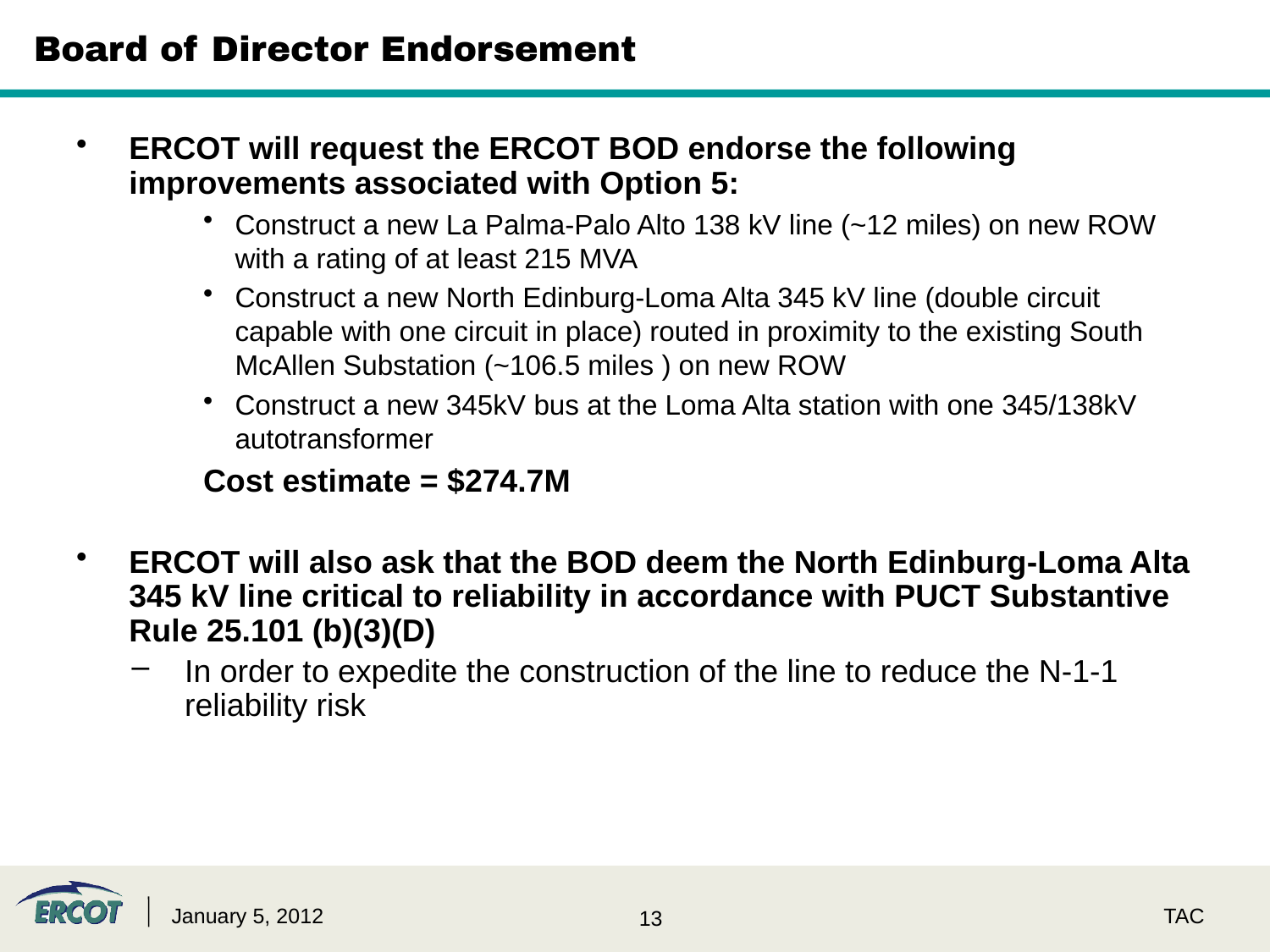

Board of Director Endorsement
ERCOT will request the ERCOT BOD endorse the following improvements associated with Option 5:
Construct a new La Palma-Palo Alto 138 kV line (~12 miles) on new ROW with a rating of at least 215 MVA
Construct a new North Edinburg-Loma Alta 345 kV line (double circuit capable with one circuit in place) routed in proximity to the existing South McAllen Substation (~106.5 miles ) on new ROW
Construct a new 345kV bus at the Loma Alta station with one 345/138kV autotransformer
Cost estimate = $274.7M

ERCOT will also ask that the BOD deem the North Edinburg-Loma Alta 345 kV line critical to reliability in accordance with PUCT Substantive Rule 25.101 (b)(3)(D)
In order to expedite the construction of the line to reduce the N-1-1 reliability risk
January 5, 2012
TAC